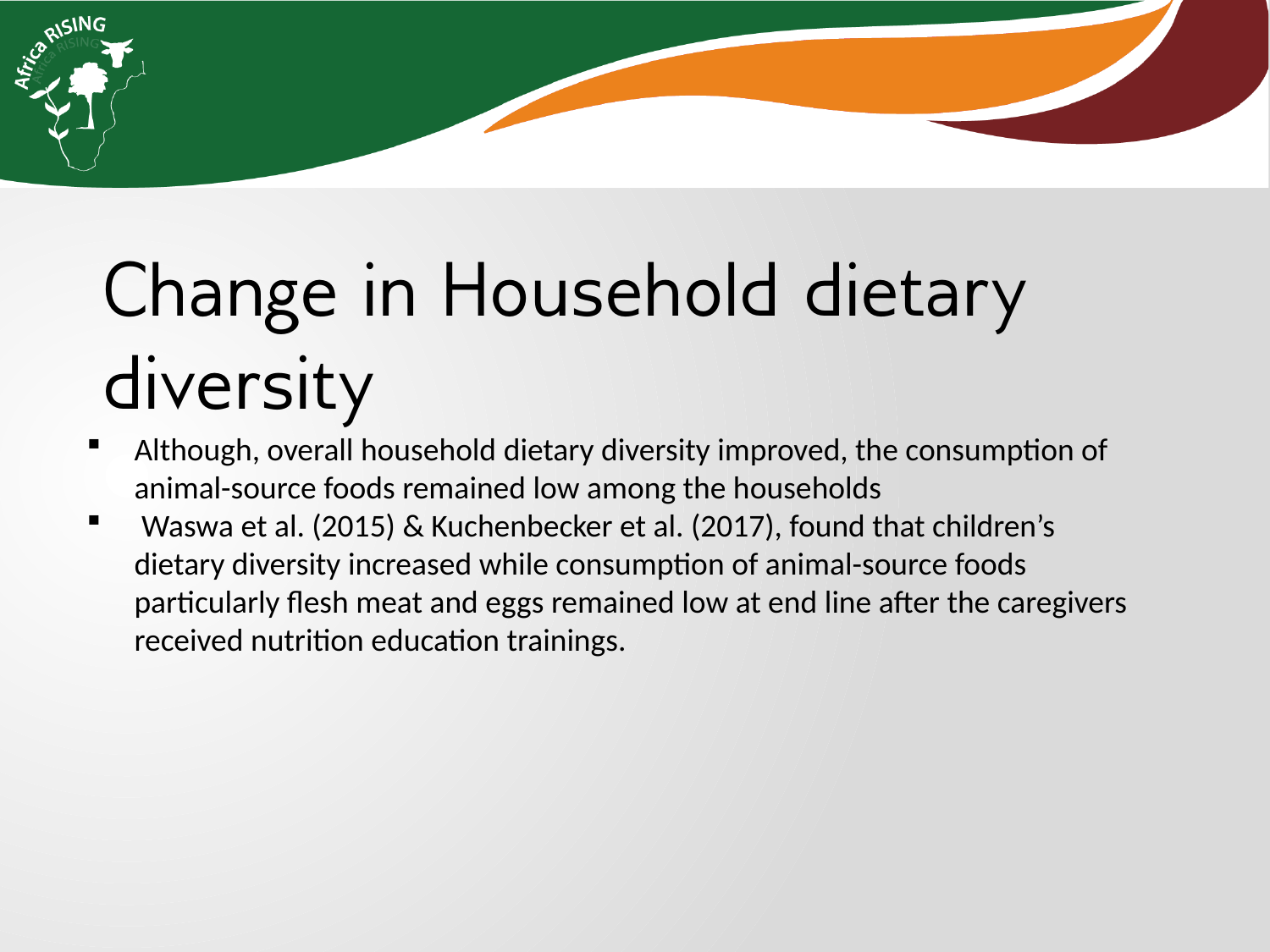

Change in Household dietary diversity
Although, overall household dietary diversity improved, the consumption of animal-source foods remained low among the households
 Waswa et al. (2015) & Kuchenbecker et al. (2017), found that children’s dietary diversity increased while consumption of animal-source foods particularly flesh meat and eggs remained low at end line after the caregivers received nutrition education trainings.